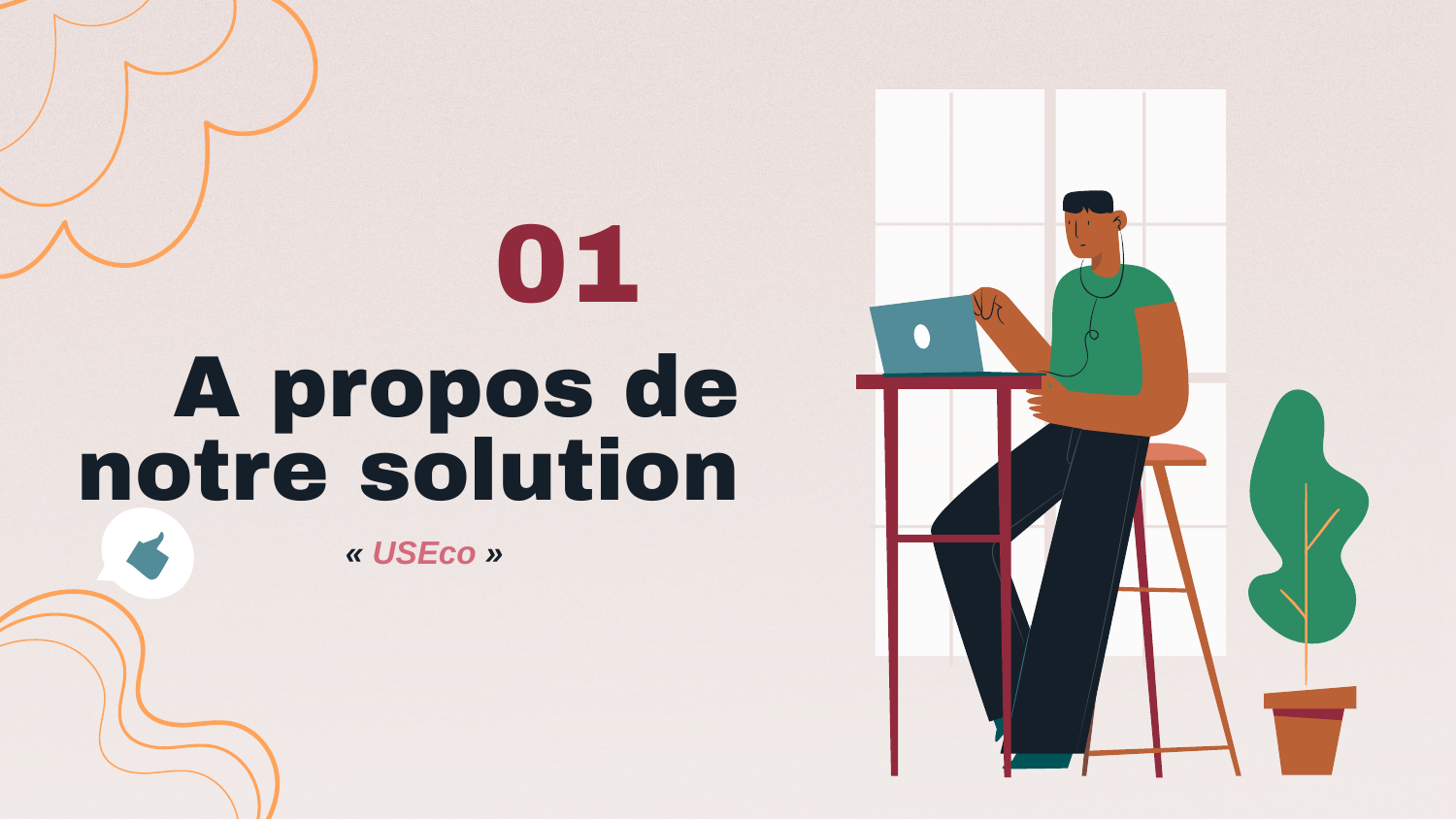

01

# A propos de notre solution

« USEco »